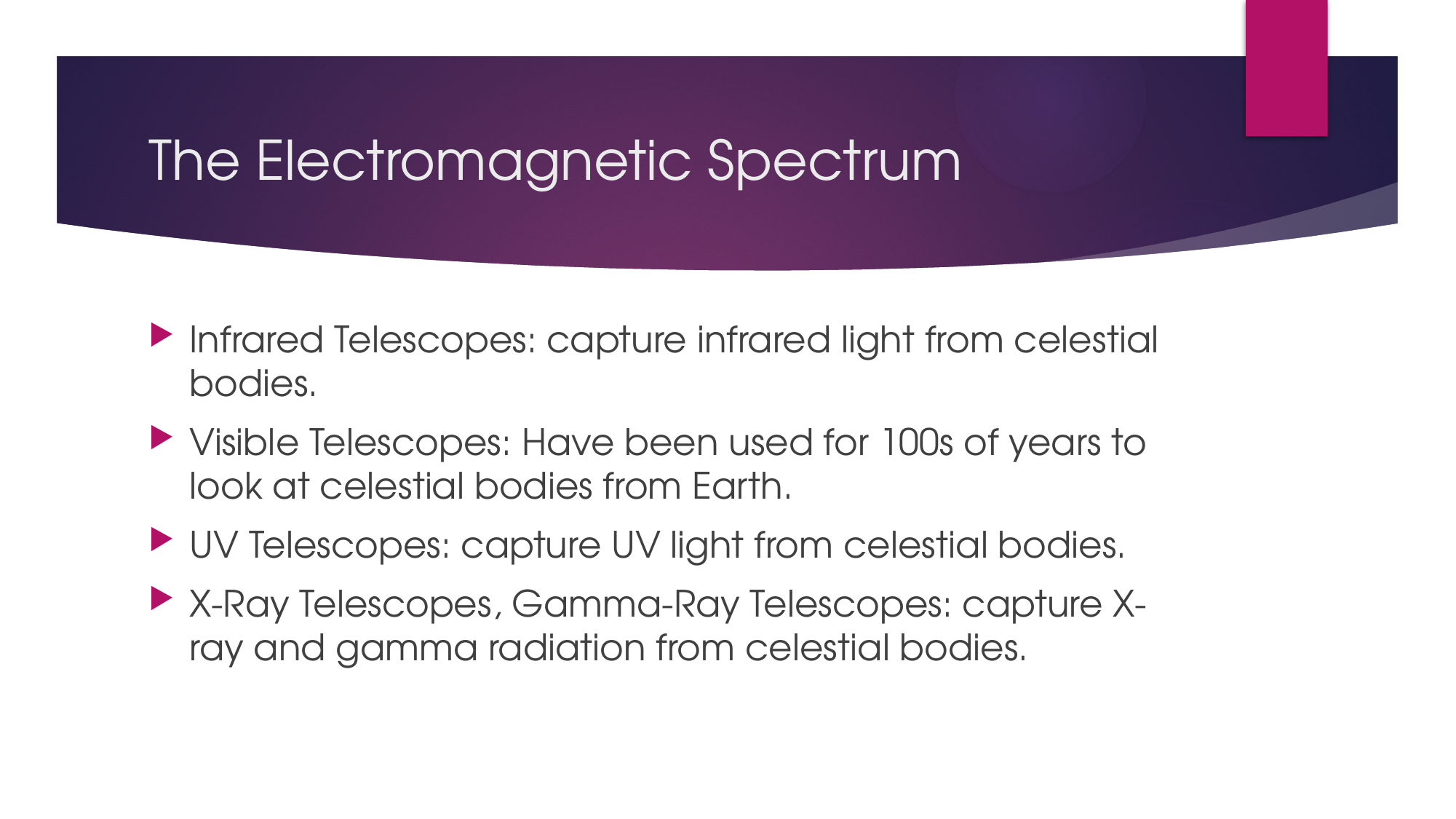

# The Electromagnetic Spectrum
Infrared Telescopes: capture infrared light from celestial bodies.
Visible Telescopes: Have been used for 100s of years to look at celestial bodies from Earth.
UV Telescopes: capture UV light from celestial bodies.
X-Ray Telescopes, Gamma-Ray Telescopes: capture X-ray and gamma radiation from celestial bodies.